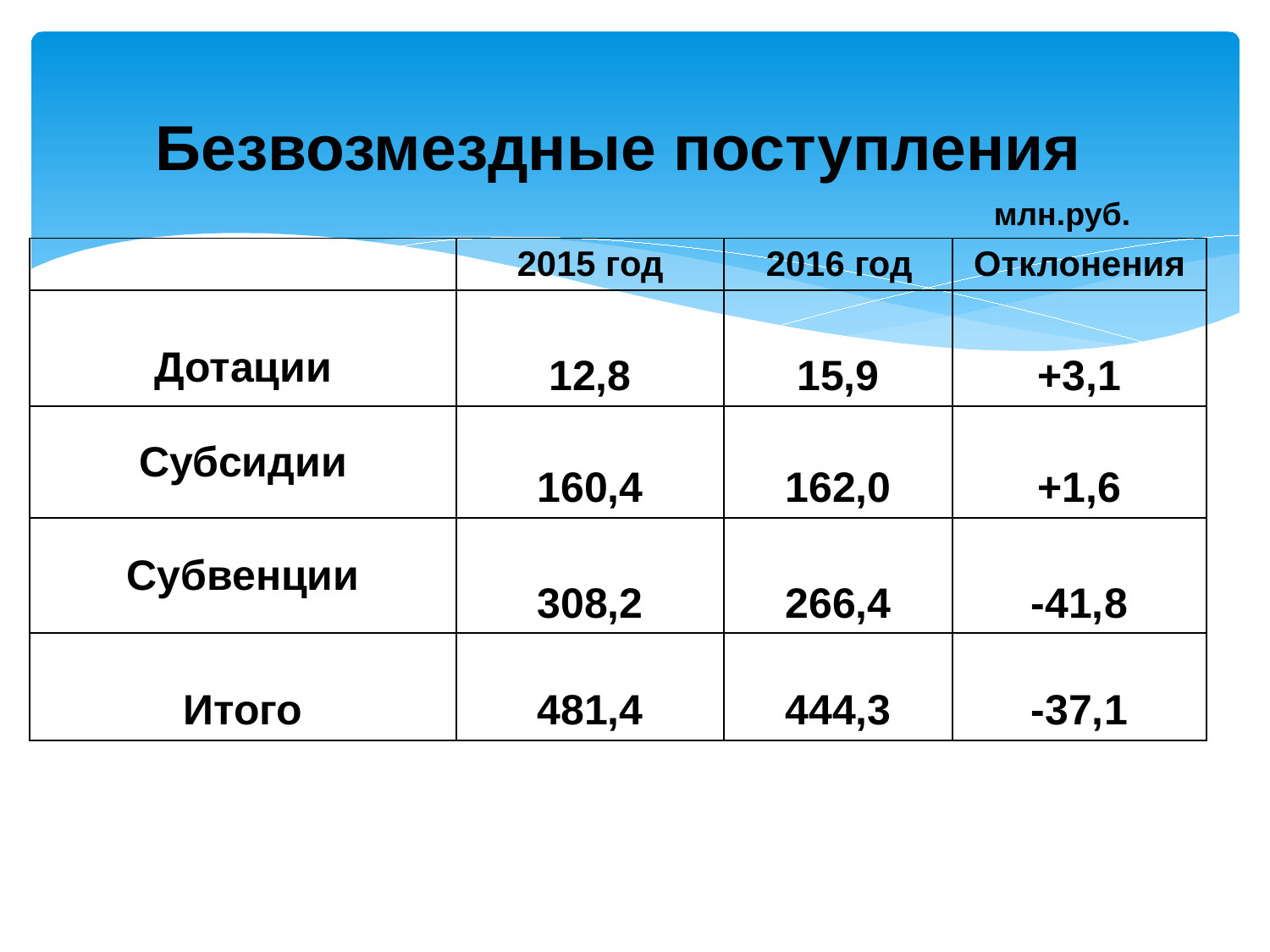

| Безвозмездные поступления |  |  |  |
| --- | --- | --- | --- |
| млн.руб. |  |  |  |
|  | 2015 год | 2016 год | Отклонения |
| Дотации | 12,8 | 15,9 | +3,1 |
| Субсидии | 160,4 | 162,0 | +1,6 |
| Субвенции | 308,2 | 266,4 | -41,8 |
| Итого | 481,4 | 444,3 | -37,1 |